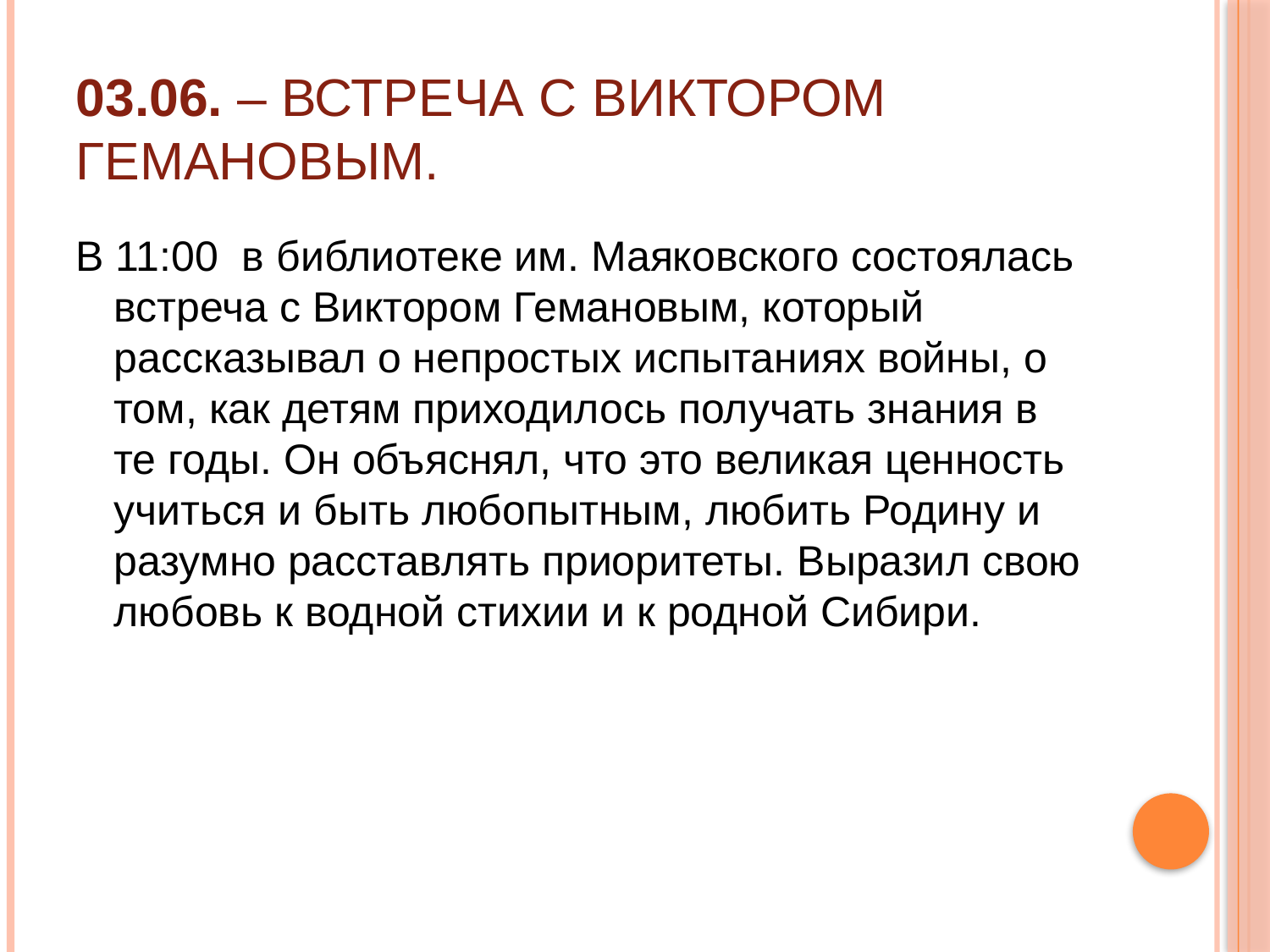

# 03.06. – встреча с Виктором Гемановым.
В 11:00  в библиотеке им. Маяковского состоялась встреча с Виктором Гемановым, который рассказывал о непростых испытаниях войны, о том, как детям приходилось получать знания в те годы. Он объяснял, что это великая ценность учиться и быть любопытным, любить Родину и разумно расставлять приоритеты. Выразил свою любовь к водной стихии и к родной Сибири.